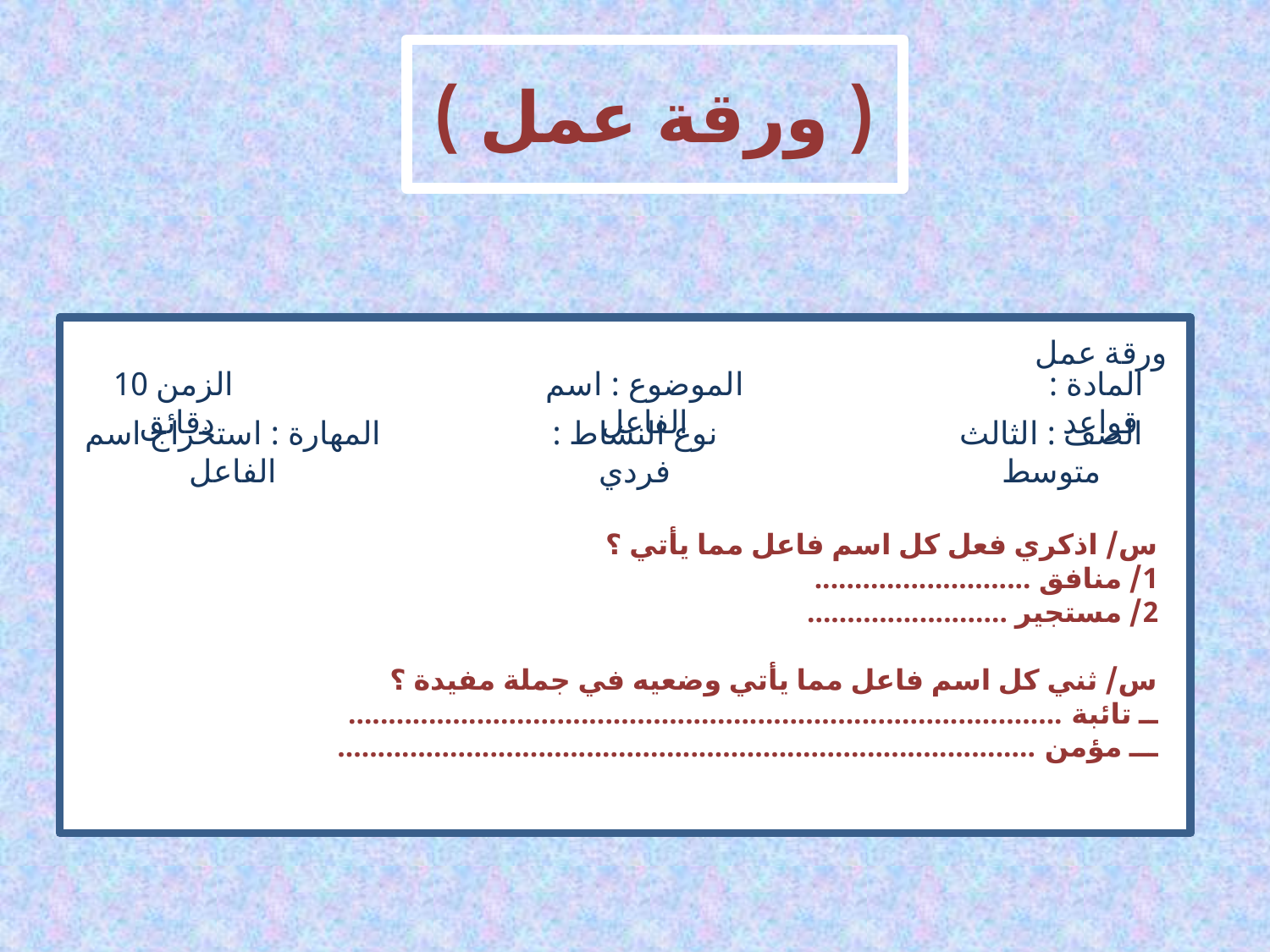

( ورقة عمل )

ورقة عمل
الزمن 10 دقائق
الموضوع : اسم الفاعل
المادة : قواعد
المهارة : استخراج اسم الفاعل
نوع النشاط : فردي
الصف : الثالث متوسط
س/ اذكري فعل كل اسم فاعل مما يأتي ؟
1/ منافق ...........................
2/ مستجير .........................

س/ ثني كل اسم فاعل مما يأتي وضعيه في جملة مفيدة ؟
ــ تائبة .........................................................................................
ـــ مؤمن .......................................................................................